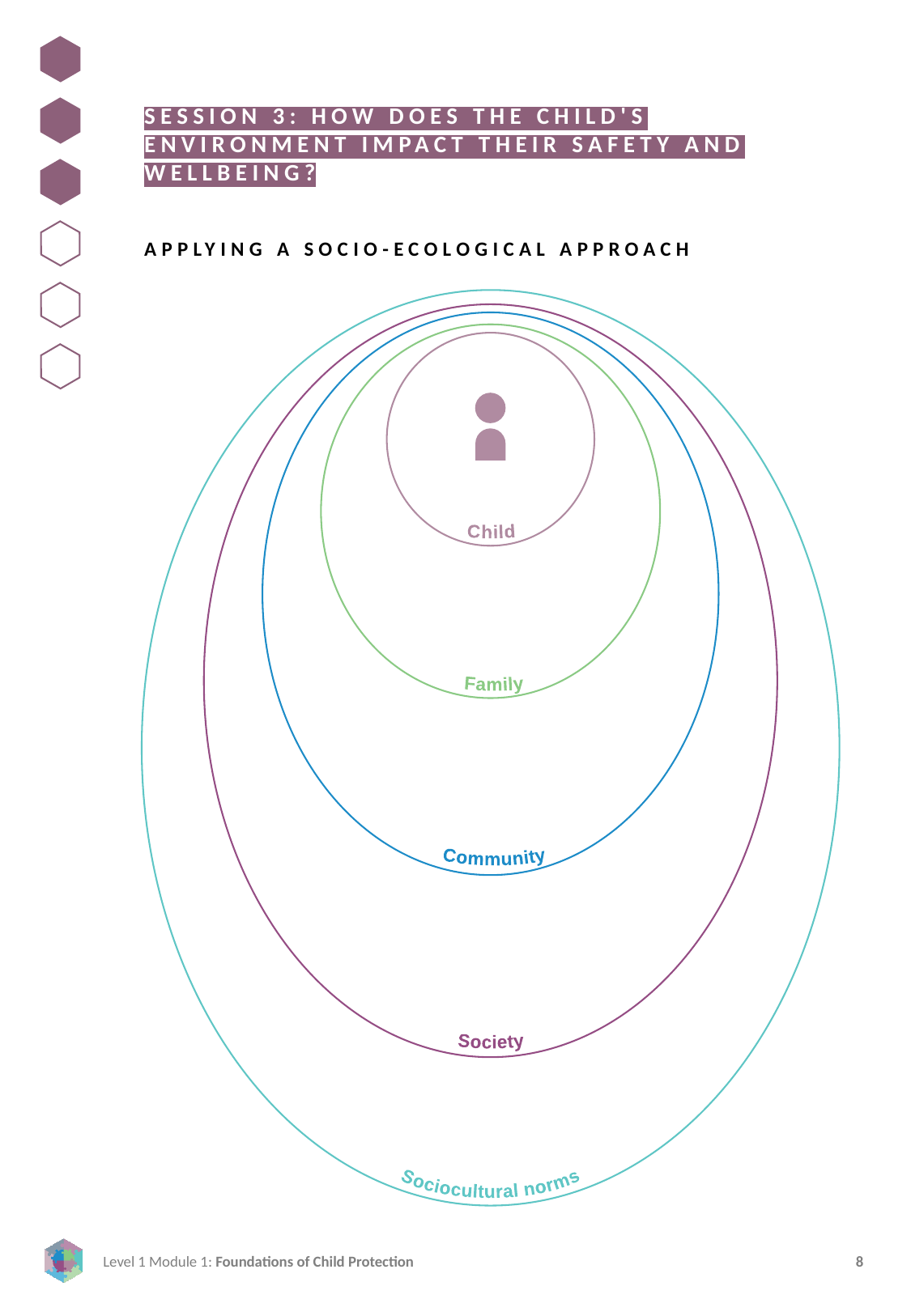

SESSION 3: HOW DOES THE CHILD'S ENVIRONMENT IMPACT THEIR SAFETY AND WELLBEING?

APPLYING A SOCIO-ECOLOGICAL APPROACH

Sociocultural norms

Society

Community

Family

Child